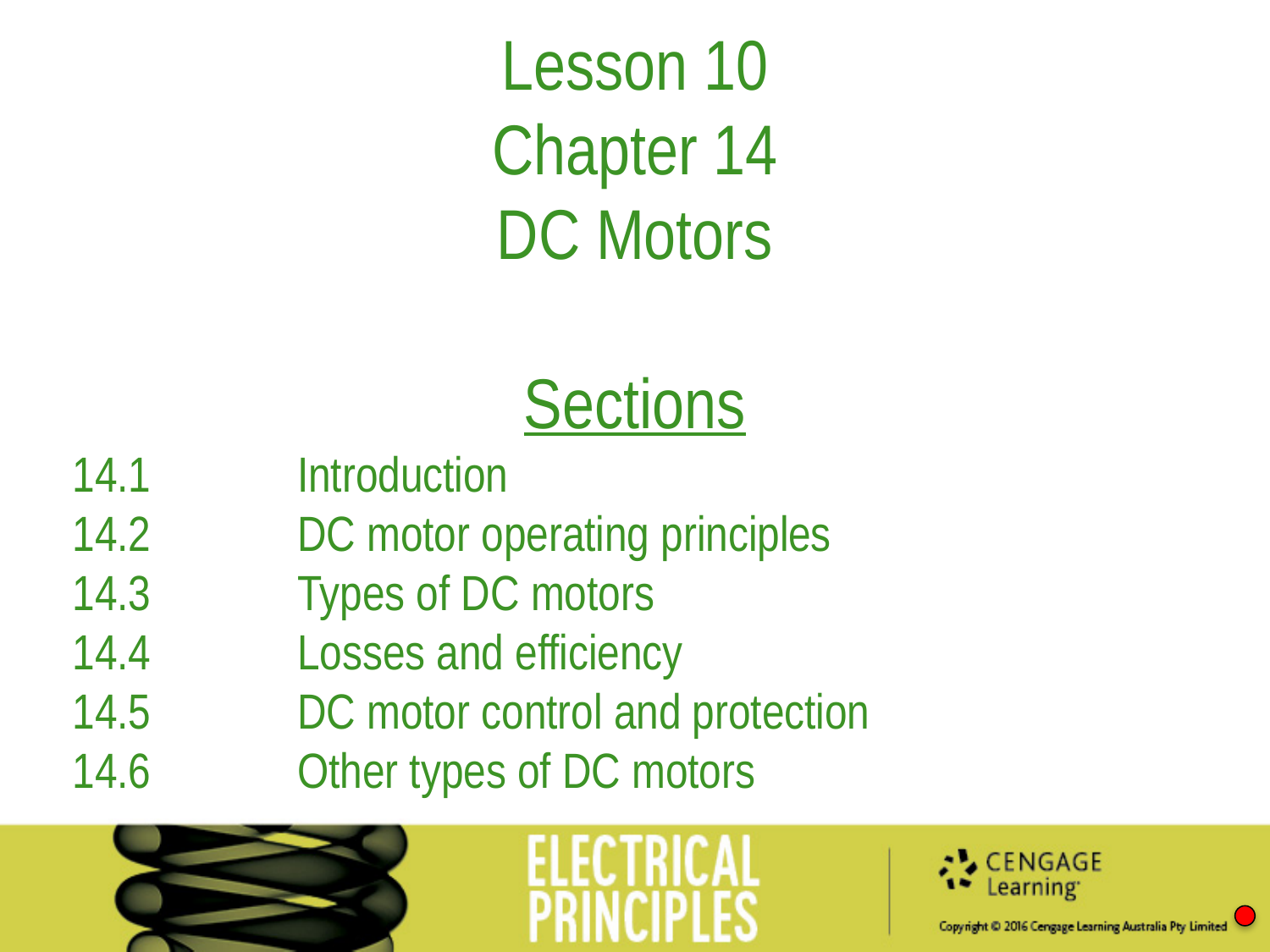

Lesson 10
Chapter 14
DC Motors

Sections
14.1 	Introduction
14.2 	DC motor operating principles
14.3 	Types of DC motors
14.4 	Losses and efficiency
14.5 	DC motor control and protection
14.6 	Other types of DC motors